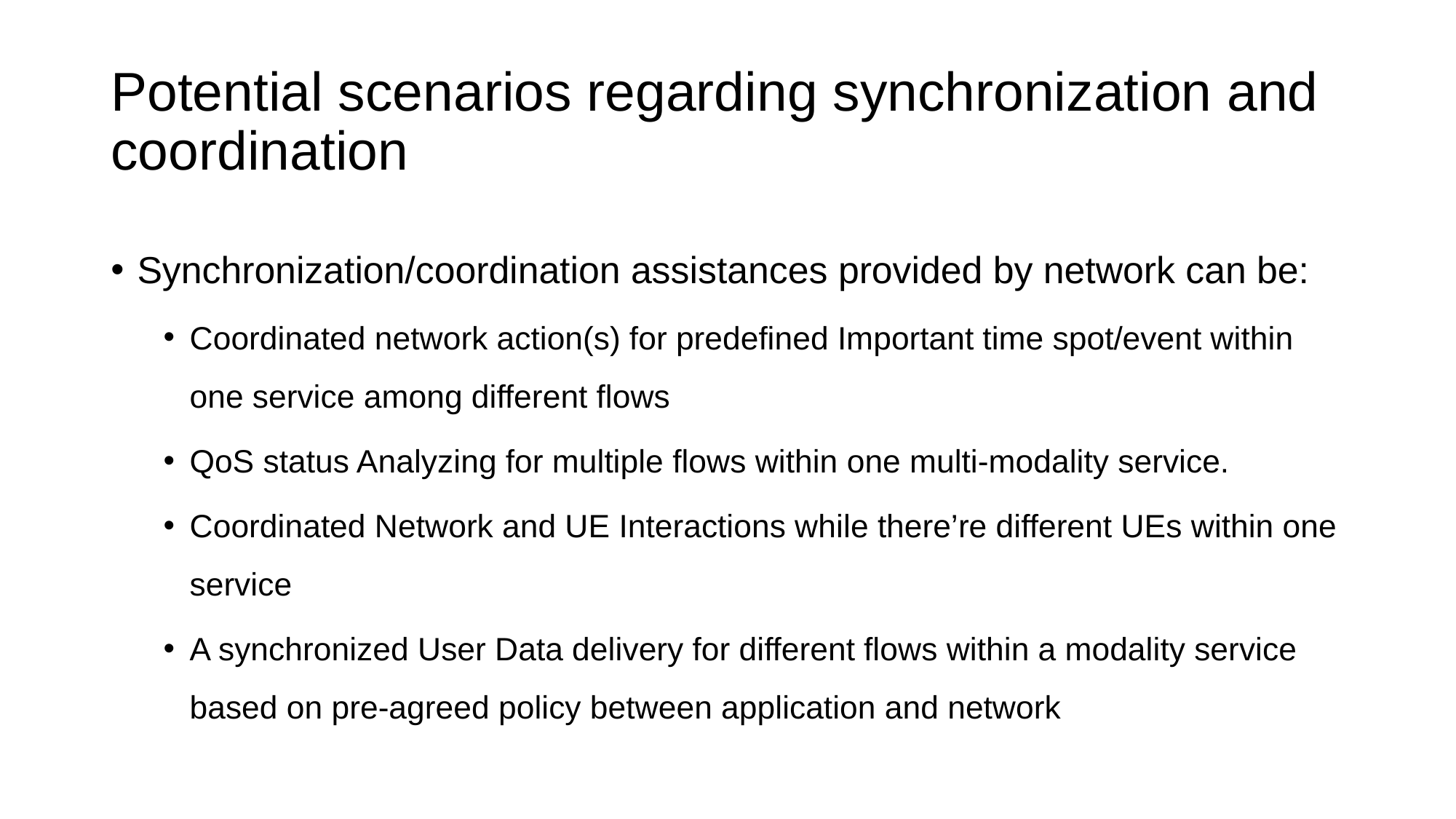

# Potential scenarios regarding synchronization and coordination
Synchronization/coordination assistances provided by network can be:
Coordinated network action(s) for predefined Important time spot/event within one service among different flows
QoS status Analyzing for multiple flows within one multi-modality service.
Coordinated Network and UE Interactions while there’re different UEs within one service
A synchronized User Data delivery for different flows within a modality service based on pre-agreed policy between application and network